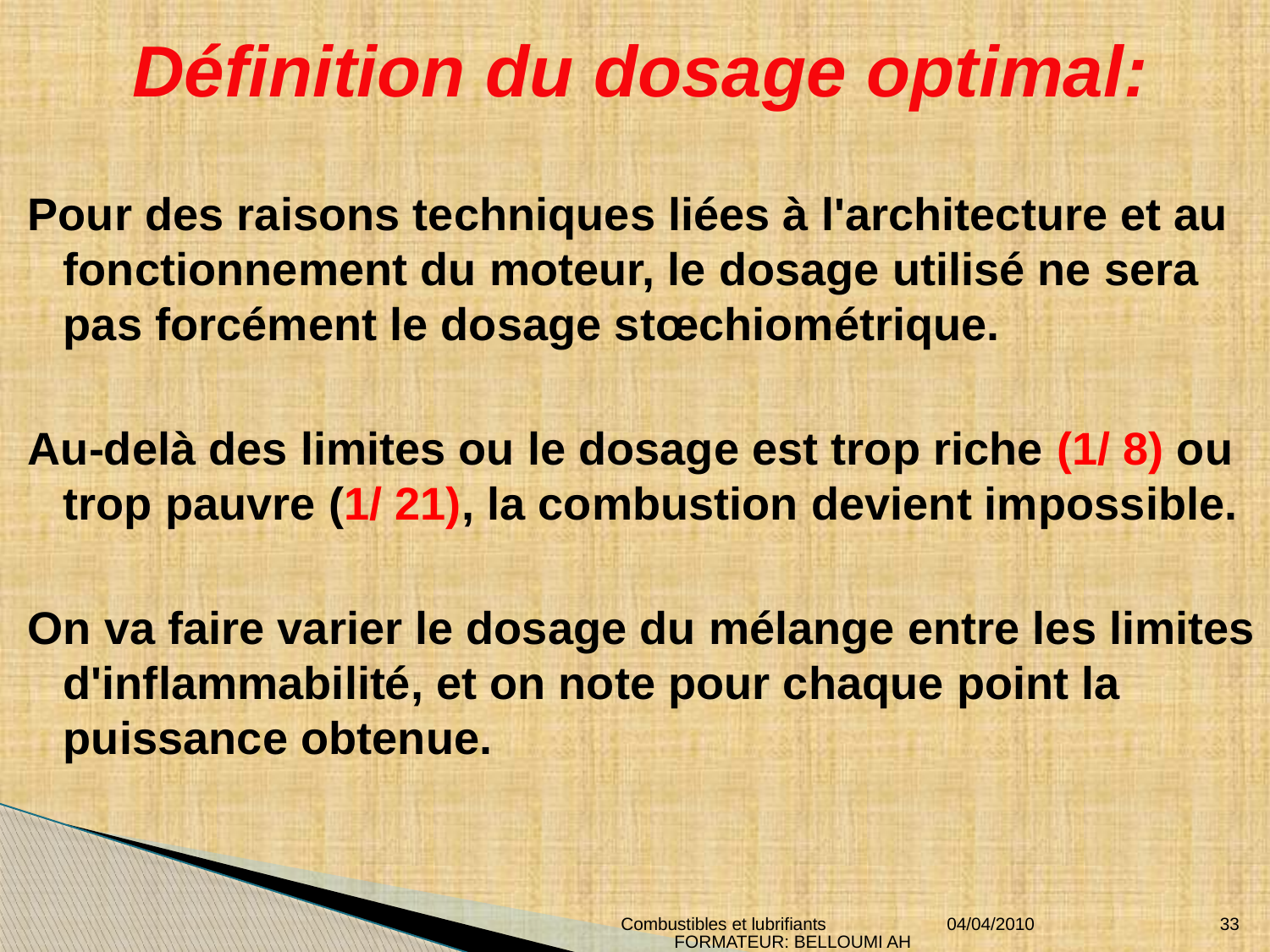

# Définition du dosage optimal:
Pour des raisons techniques liées à l'architecture et au fonctionnement du moteur, le dosage utilisé ne sera pas forcément le dosage stœchiométrique.

Au-delà des limites ou le dosage est trop riche (1/ 8) ou trop pauvre (1/ 21), la combustion devient impossible.

On va faire varier le dosage du mélange entre les limites d'inflammabilité, et on note pour chaque point la puissance obtenue.
Combustibles et lubrifiants                              FORMATEUR: BELLOUMI AHMED
04/04/2010
33